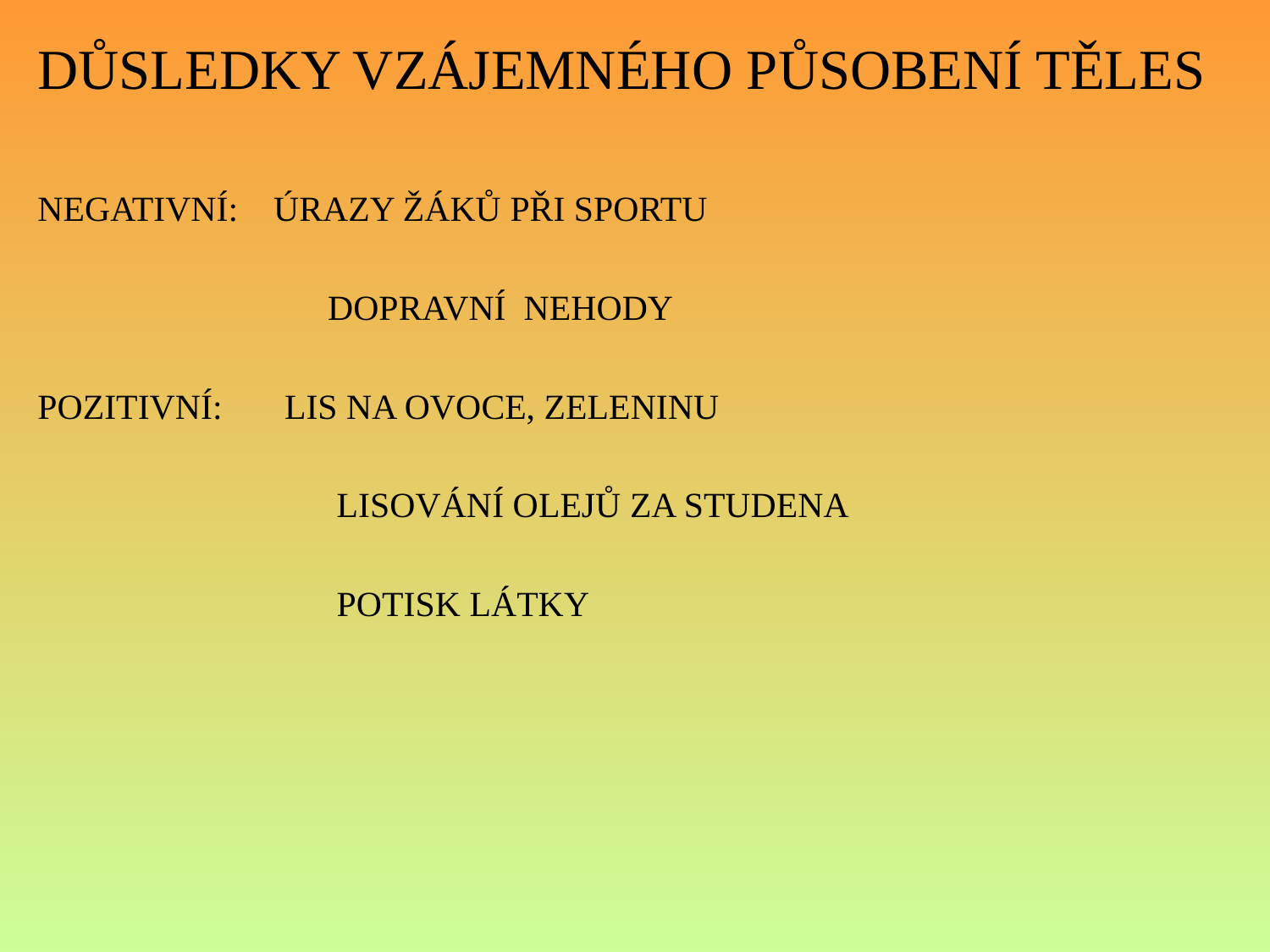

DŮSLEDKY VZÁJEMNÉHO PŮSOBENÍ TĚLES

NEGATIVNÍ:    ÚRAZY ŽÁKŮ PŘI SPORTU

		             DOPRAVNÍ  NEHODY

POZITIVNÍ:       LIS NA OVOCE, ZELENINU

		              LISOVÁNÍ OLEJŮ ZA STUDENA

		              POTISK LÁTKY